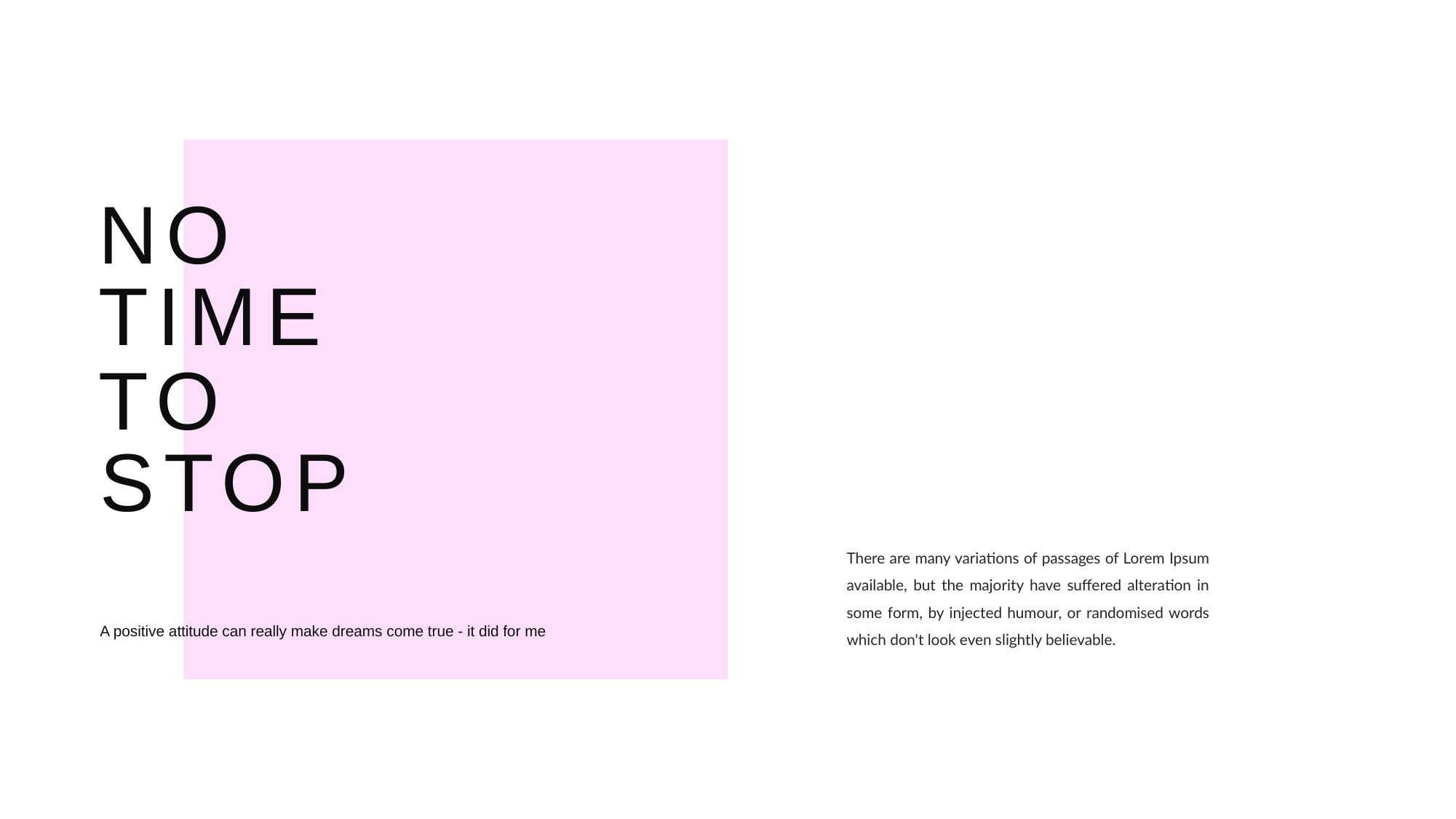

NO
TIME
TO
STOP
There are many variations of passages of Lorem Ipsum available, but the majority have suffered alteration in some form, by injected humour, or randomised words which don't look even slightly believable.
A positive attitude can really make dreams come true - it did for me